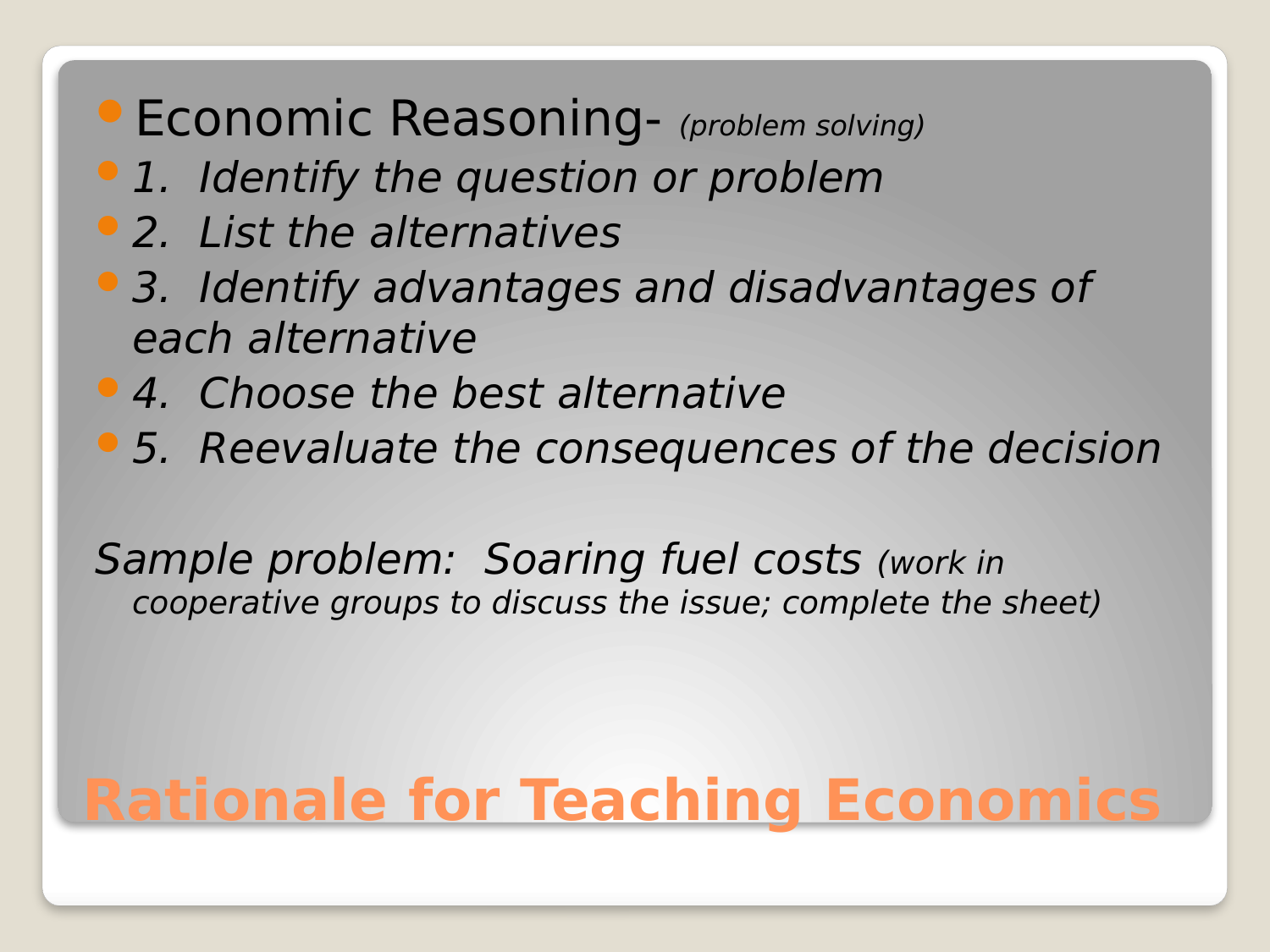

Economic Reasoning- (problem solving)
1.  Identify the question or problem
2.  List the alternatives
3.  Identify advantages and disadvantages of each alternative
4.  Choose the best alternative
5.  Reevaluate the consequences of the decision

Sample problem:  Soaring fuel costs (work in cooperative groups to discuss the issue; complete the sheet)
# Rationale for Teaching Economics